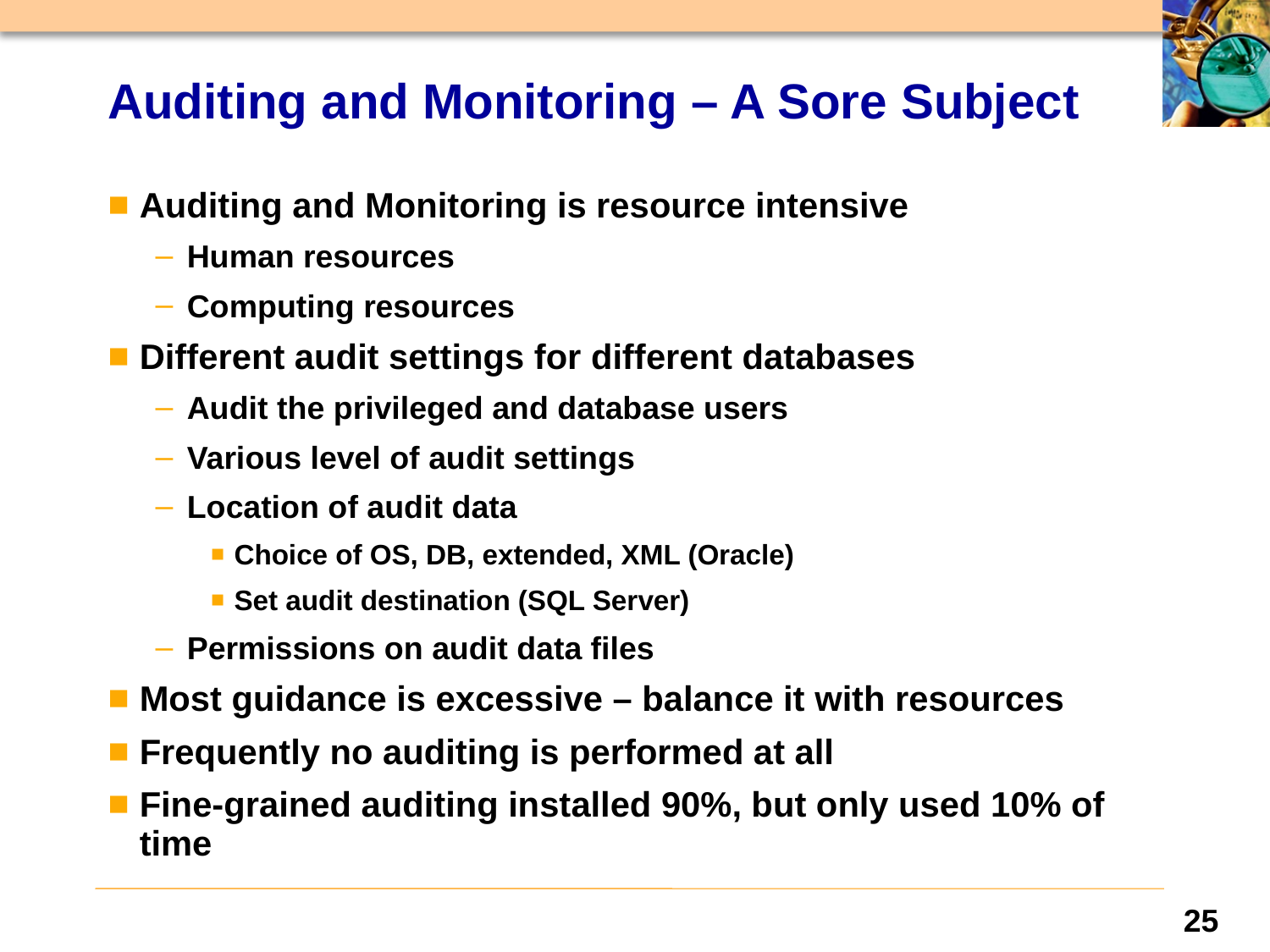

# Auditing and Monitoring – A Sore Subject
Auditing and Monitoring is resource intensive
Human resources
Computing resources
Different audit settings for different databases
Audit the privileged and database users
Various level of audit settings
Location of audit data
Choice of OS, DB, extended, XML (Oracle)
Set audit destination (SQL Server)
Permissions on audit data files
Most guidance is excessive – balance it with resources
Frequently no auditing is performed at all
Fine-grained auditing installed 90%, but only used 10% of time